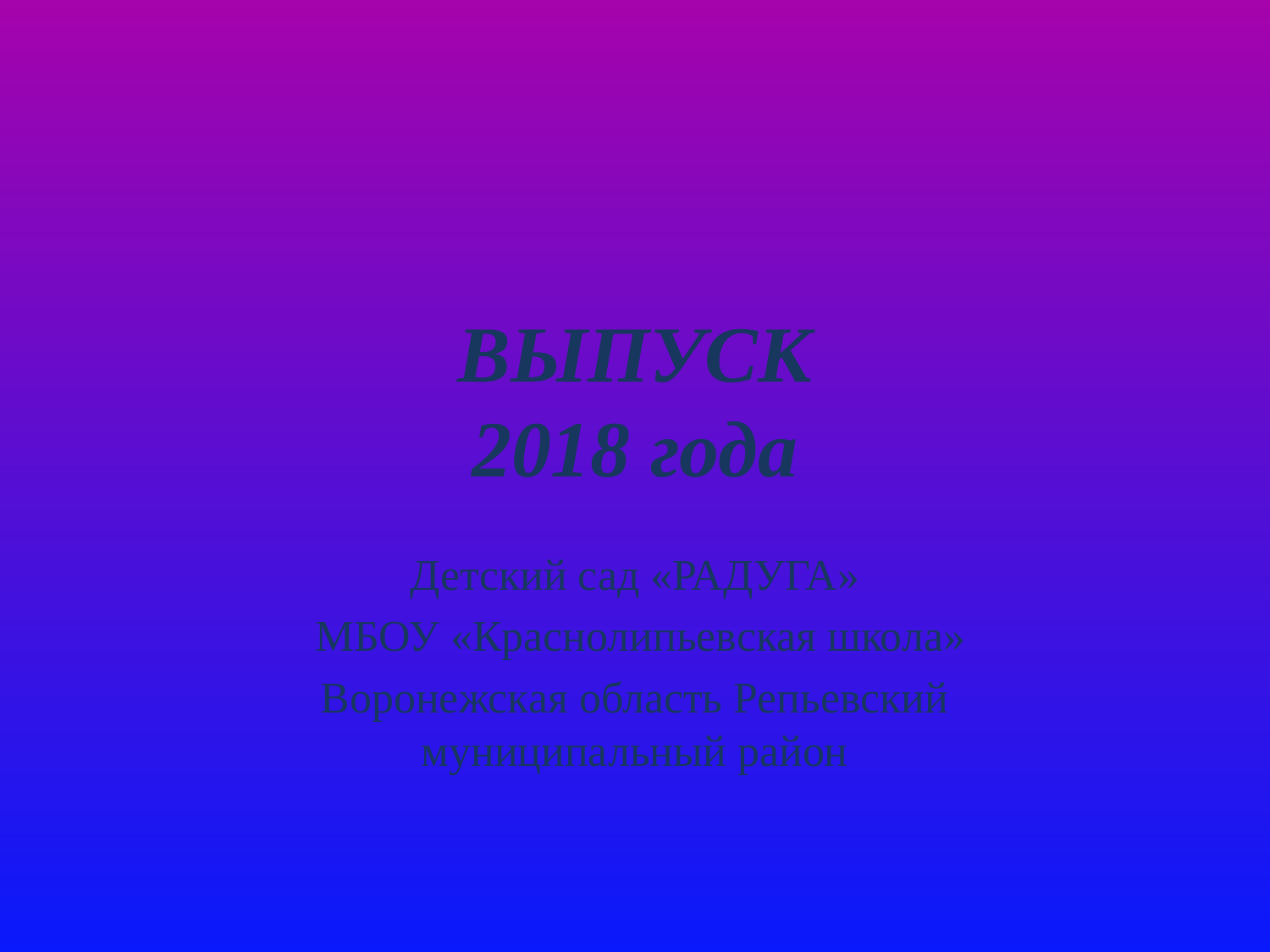

# ВЫПУСК 2018 года
Детский сад «РАДУГА»
 МБОУ «Краснолипьевская школа»
Воронежская область Репьевский муниципальный район